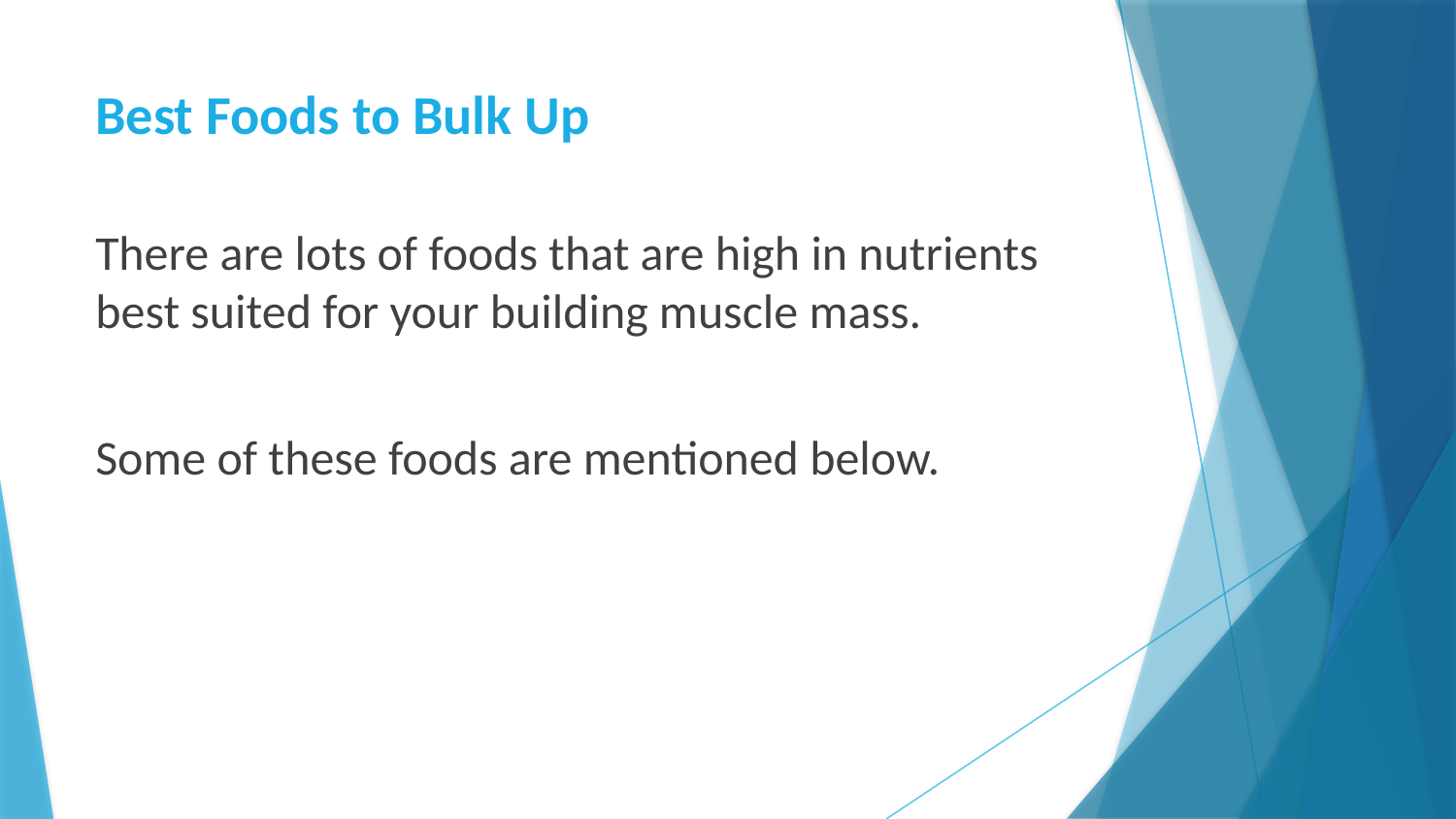

# Best Foods to Bulk Up
There are lots of foods that are high in nutrients best suited for your building muscle mass.

Some of these foods are mentioned below.